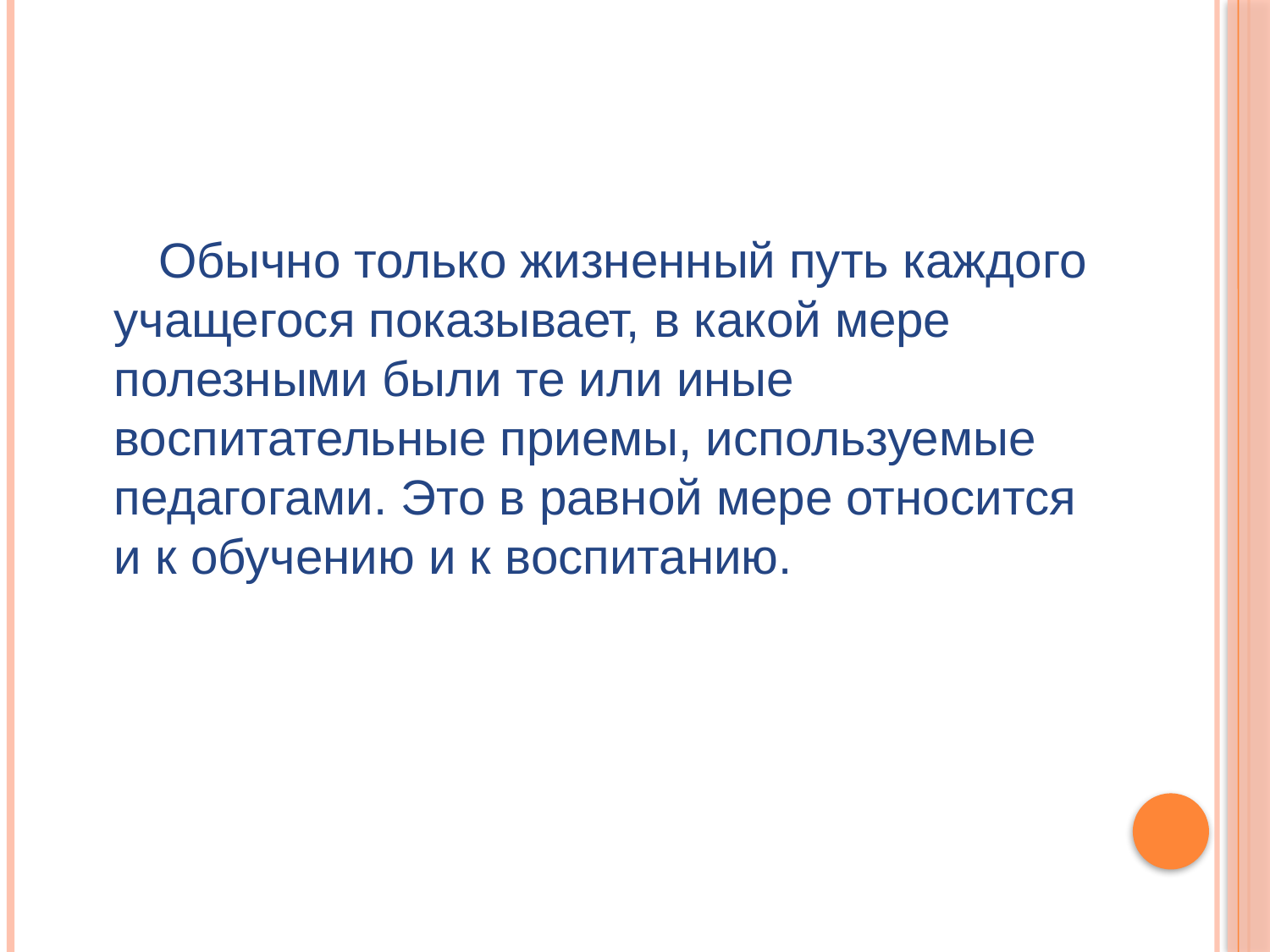

#
      Обычно только жизненный путь каждого учащегося показывает, в какой мере полезными были те или иные воспитательные приемы, используемые педагогами. Это в равной мере относится и к обучению и к воспитанию.